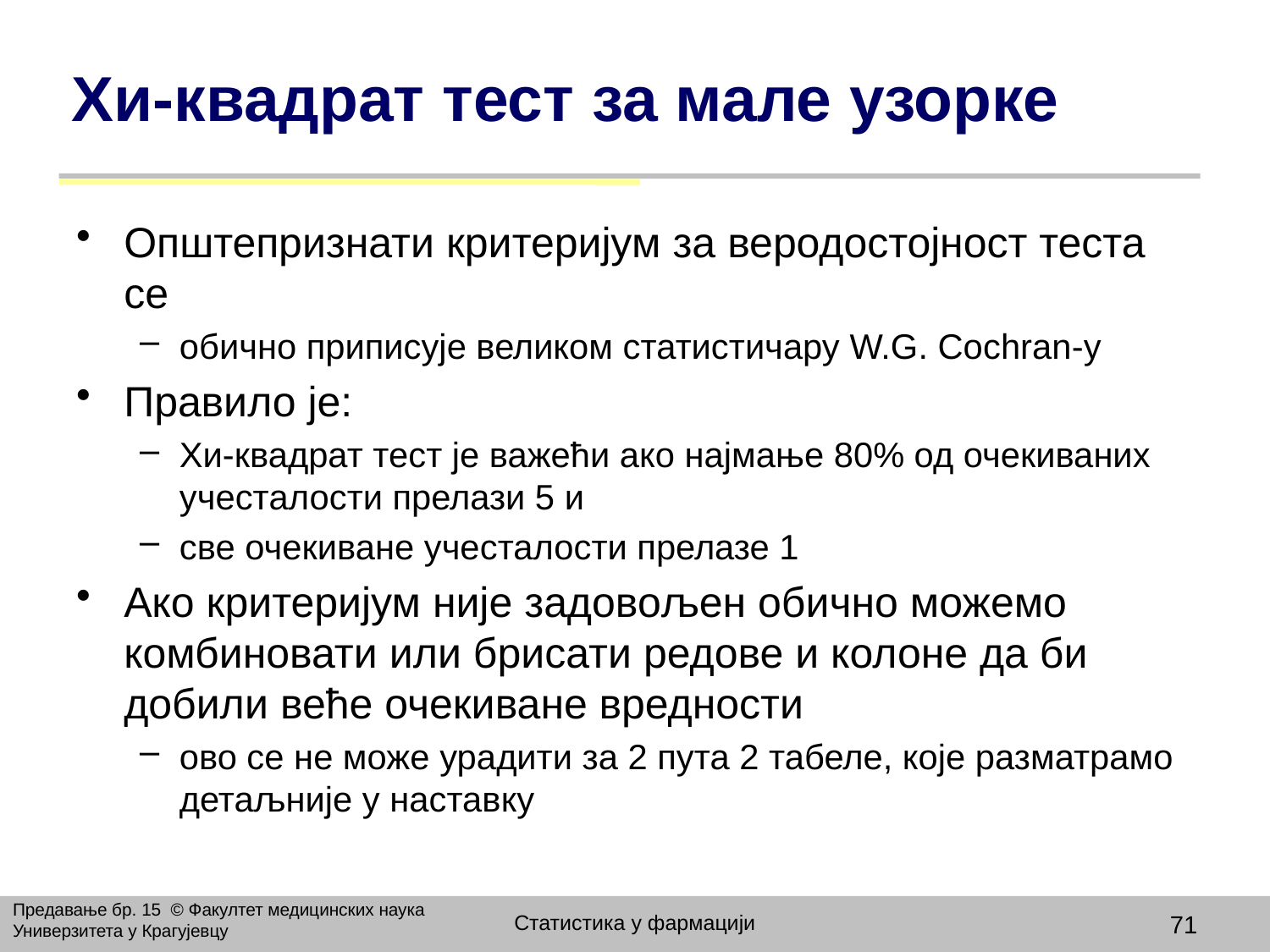

# Хи-квадрат тест за мале узорке
Oпштепризнати критеријум за веродостојност теста се
обично приписује великом статистичару W.G. Cochran-у
Правило је:
Хи-квадрат тест је важећи ако најмање 80% од очекиваних учесталости прелази 5 и
све очекиване учесталости прелазе 1
Ако критеријум није задовољен обично можемо комбиновати или брисати редове и колоне да би добили веће очекиване вредности
ово се не може урадити за 2 пута 2 табеле, које разматрамо детаљније у наставку
Предавање бр. 15  © Факултет медицинских наука Универзитета у Крагујевцу
Статистика у фармацији
71